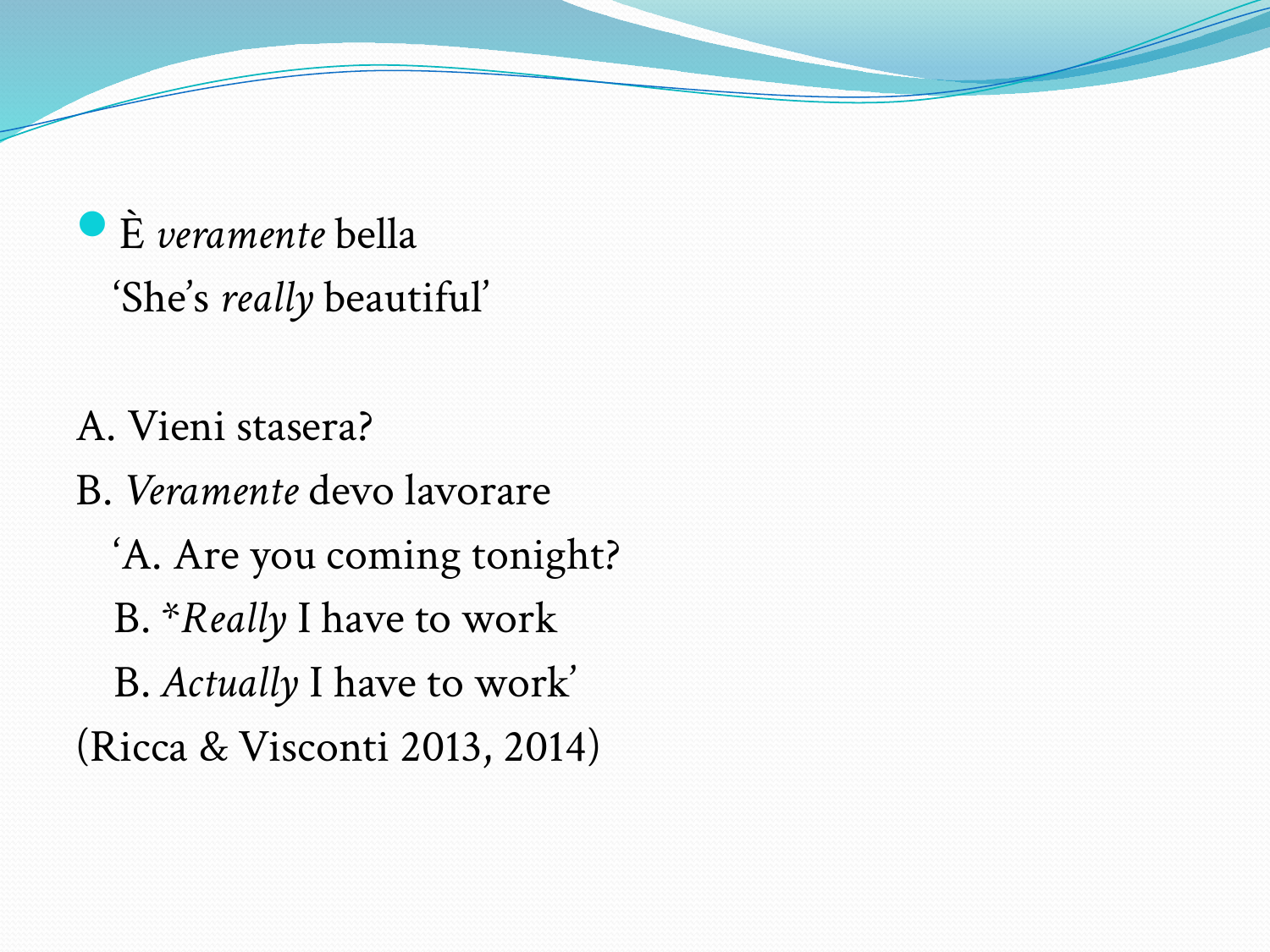

#
È veramente bella
	‘She’s really beautiful’

A. Vieni stasera?
B. Veramente devo lavorare
	‘A. Are you coming tonight?
	B. *Really I have to work
	B. Actually I have to work’
(Ricca & Visconti 2013, 2014)